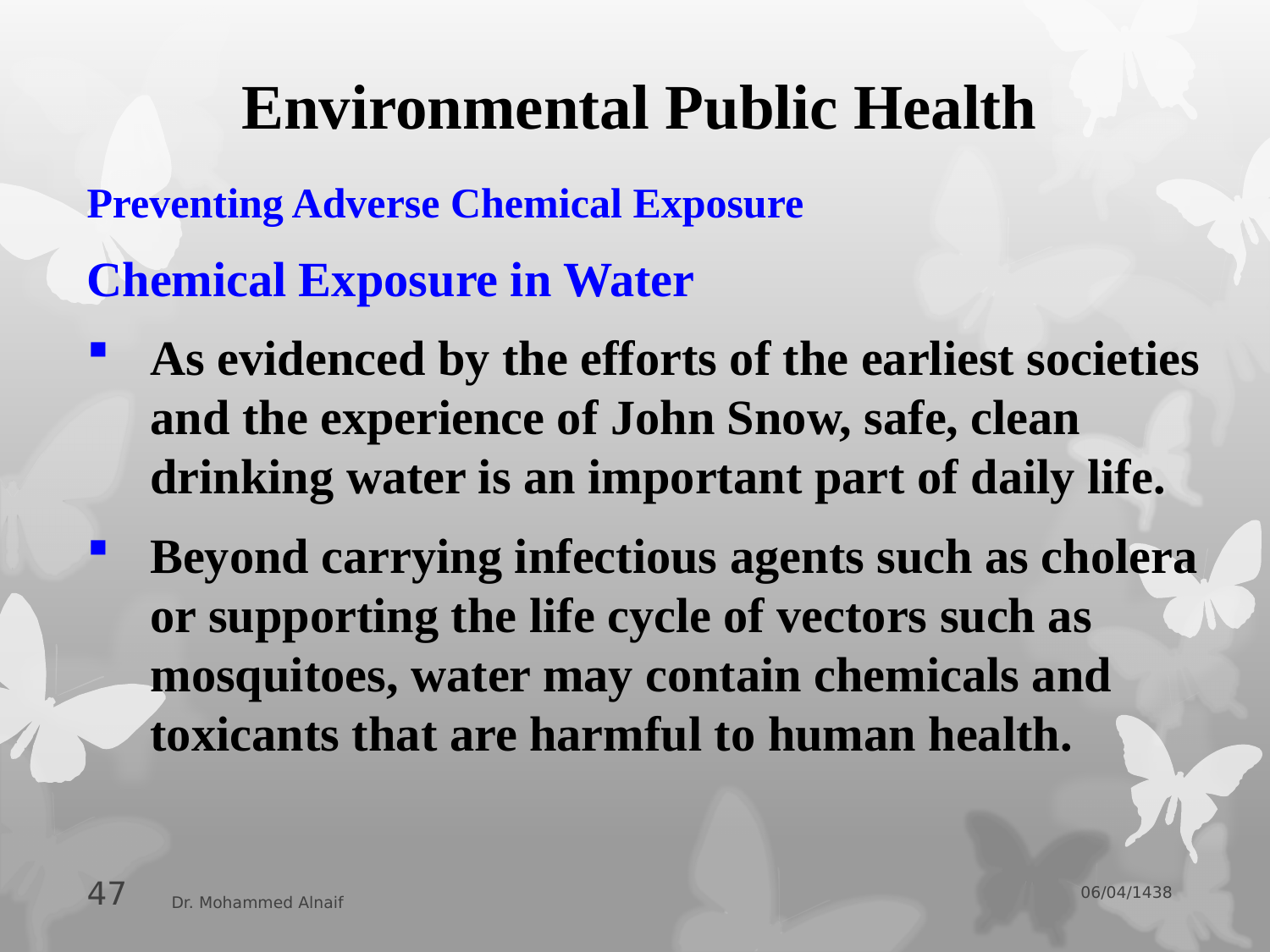

# Environmental Public Health
Preventing Adverse Chemical Exposure
Chemical Exposure in Water
As evidenced by the efforts of the earliest societies and the experience of John Snow, safe, clean drinking water is an important part of daily life.
Beyond carrying infectious agents such as cholera or supporting the life cycle of vectors such as mosquitoes, water may contain chemicals and toxicants that are harmful to human health.

06/04/1438
47
Dr. Mohammed Alnaif